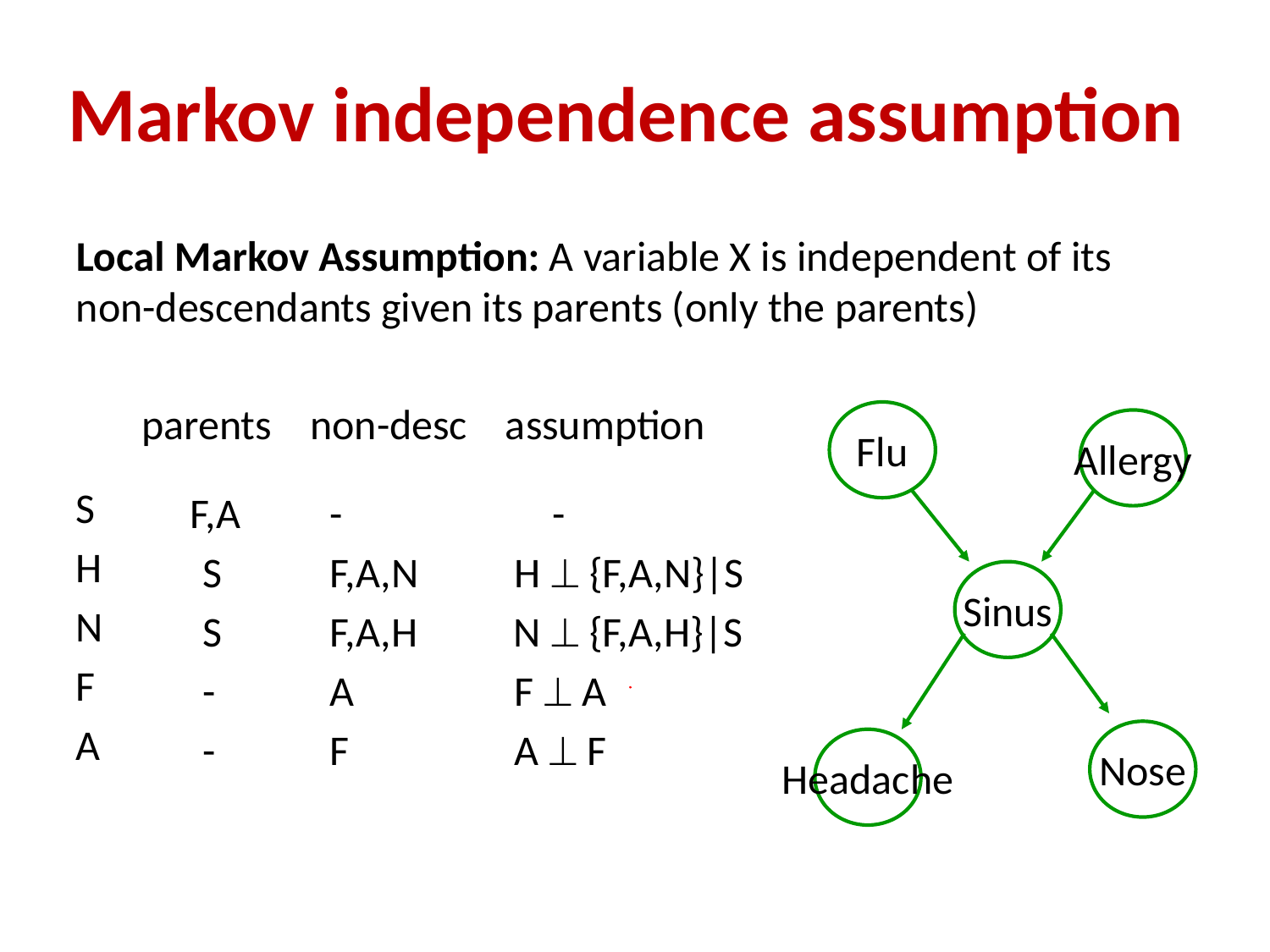

# Markov independence assumption
Local Markov Assumption: A variable X is independent of its non-descendants given its parents (only the parents)

 parents    non-desc    assumption

S
H
N
F
A
Flu
Allergy

Sinus

Nose
Headache
            F,A	-	          -
	S	F,A,N	      H ⊥ {F,A,N}|S
	S	F,A,H          N ⊥ {F,A,H}|S
	-	A	      F ⊥ A
	-	F	      A ⊥ F